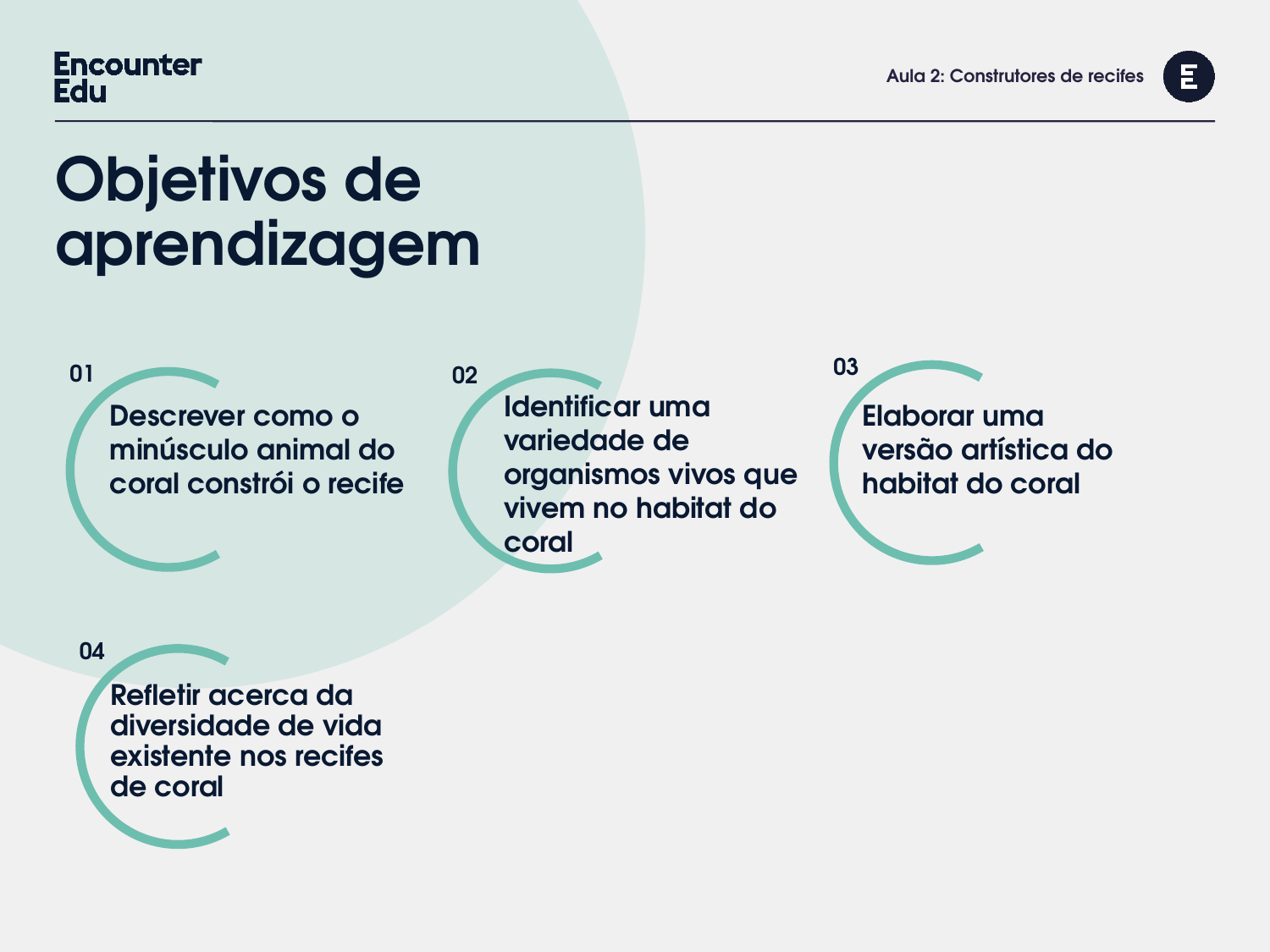

# Aula 2: Construtores de recifes
Objetivos de aprendizagem
Identificar uma variedade de organismos vivos que vivem no habitat do coral
Elaborar uma versão artística do habitat do coral
Descrever como o minúsculo animal do coral constrói o recife
Refletir acerca da diversidade de vida existente nos recifes de coral